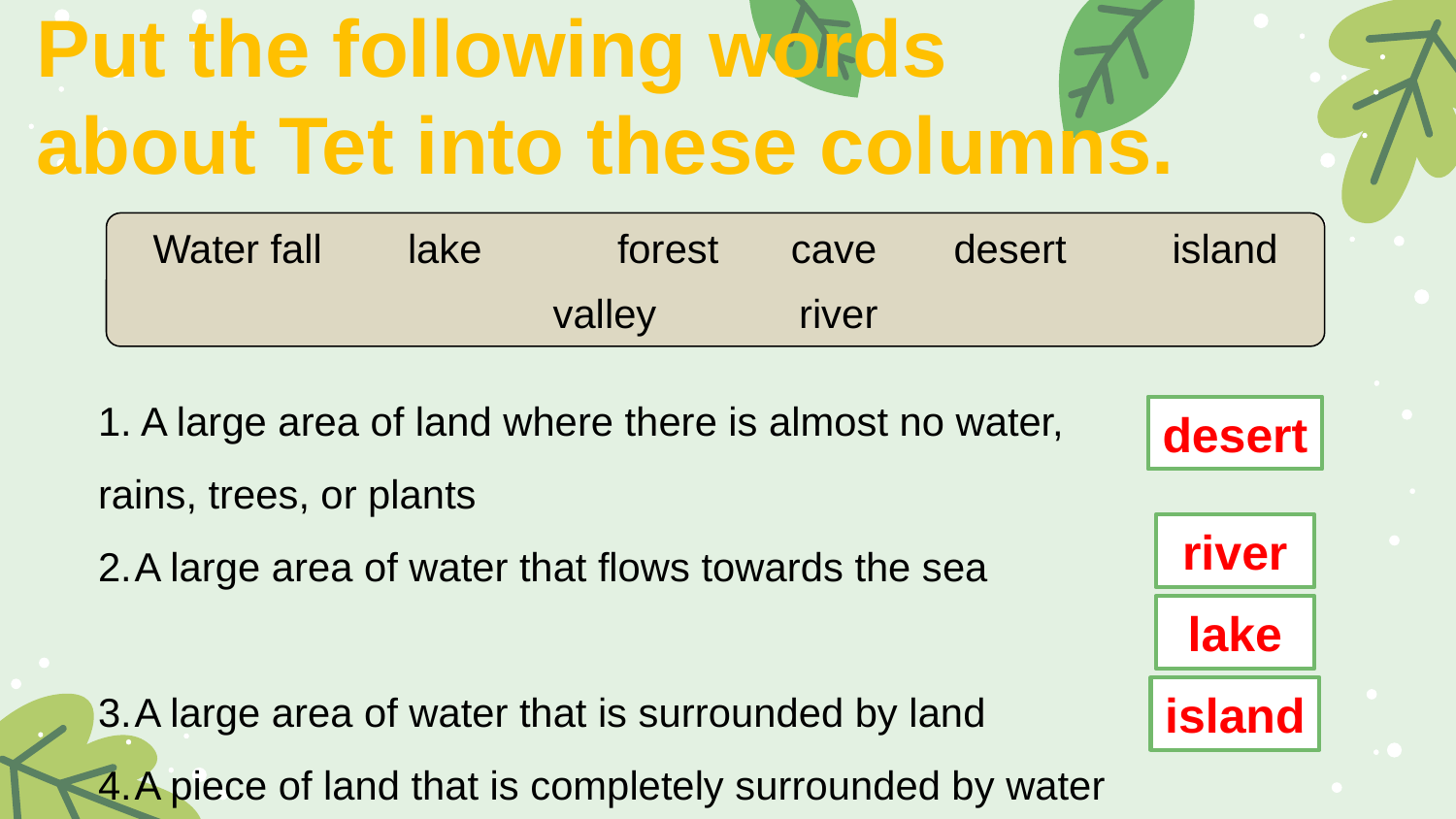

# Put the following words about Tet into these columns.
Water fall	lake	         forest	     cave	desert	island
valley	         river
1. A large area of land where there is almost no water,
rains, trees, or plants
2.	A large area of water that flows towards the sea
3.	A large area of water that is surrounded by land
4.	A piece of land that is completely surrounded by water

desert
river
lake
island